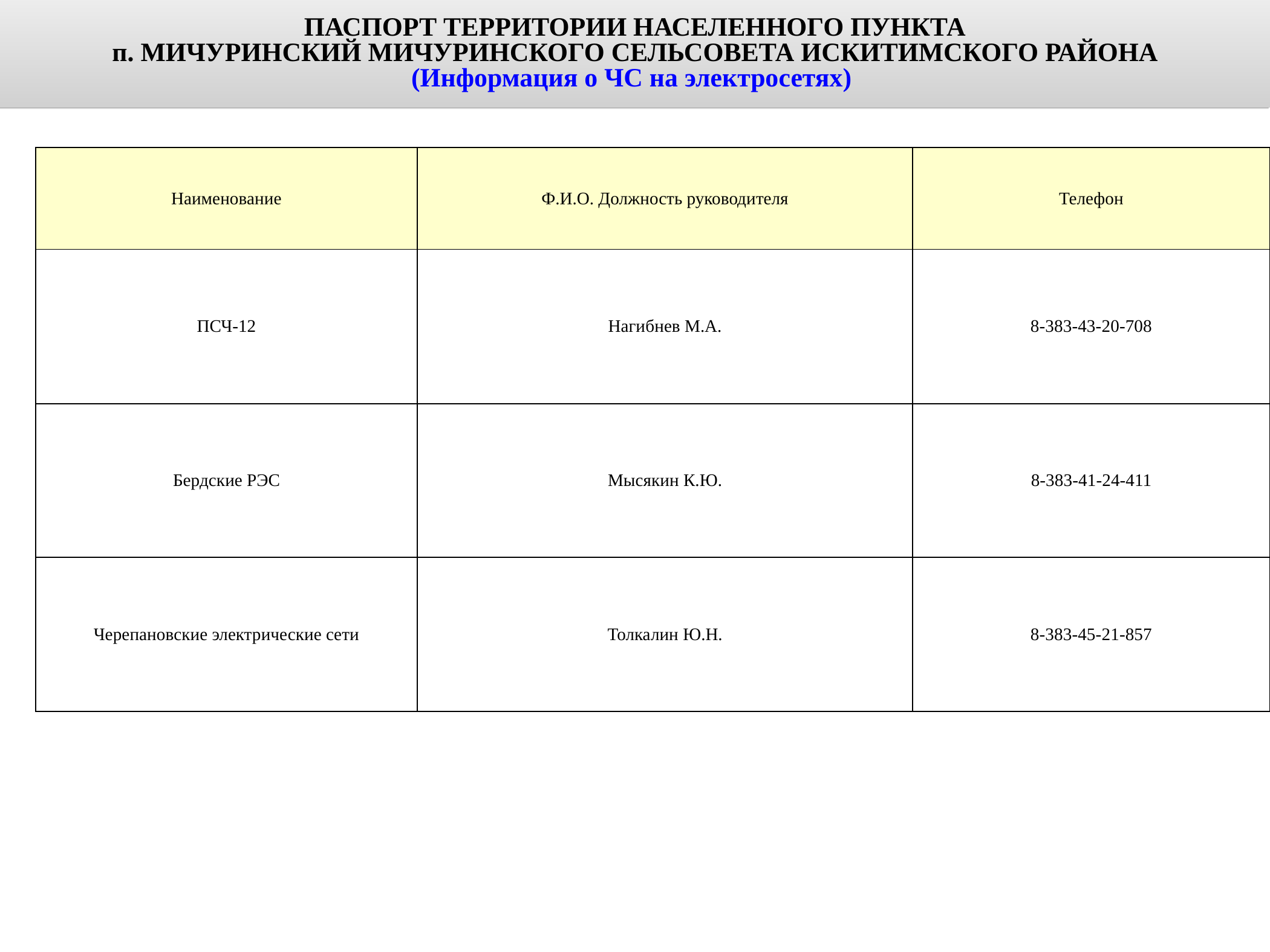

ПАСПОРТ ТЕРРИТОРИИ НАСЕЛЕННОГО ПУНКТА
п. МИЧУРИНСКИЙ МИЧУРИНСКОГО СЕЛЬСОВЕТА ИСКИТИМСКОГО РАЙОНА
(Информация о ЧС на электросетях)
Таблица вызовов и статистика по годам
| Наименование | Ф.И.О. Должность руководителя | Телефон |
| --- | --- | --- |
| ПСЧ-12 | Нагибнев М.А. | 8-383-43-20-708 |
| Бердские РЭС | Мысякин К.Ю. | 8-383-41-24-411 |
| Черепановские электрические сети | Толкалин Ю.Н. | 8-383-45-21-857 |